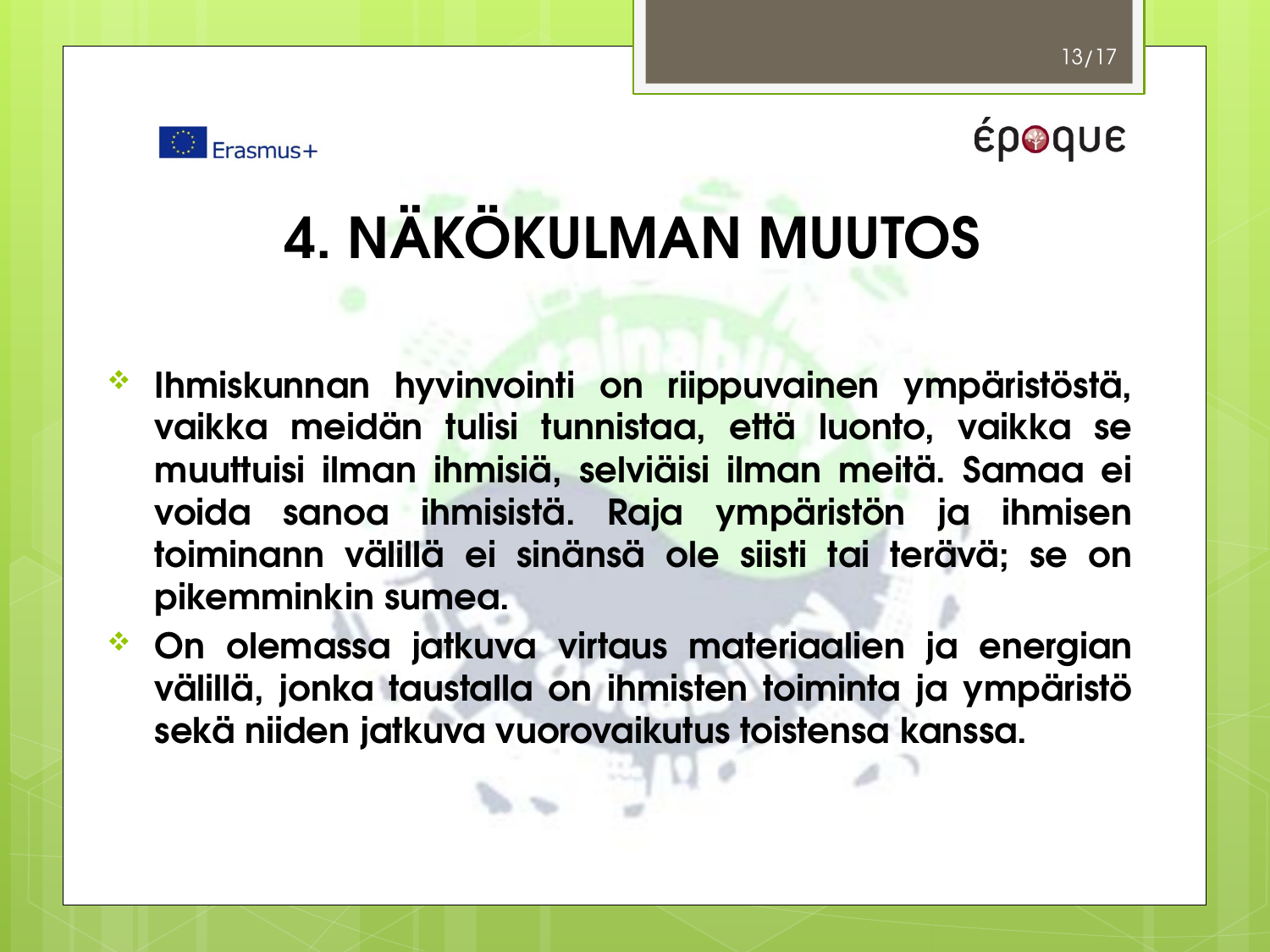

13/17
# 4. NÄKÖKULMAN MUUTOS
Ihmiskunnan hyvinvointi on riippuvainen ympäristöstä, vaikka meidän tulisi tunnistaa, että luonto, vaikka se muuttuisi ilman ihmisiä, selviäisi ilman meitä. Samaa ei voida sanoa ihmisistä. Raja ympäristön ja ihmisen toiminann välillä ei sinänsä ole siisti tai terävä; se on pikemminkin sumea.
On olemassa jatkuva virtaus materiaalien ja energian välillä, jonka taustalla on ihmisten toiminta ja ympäristö sekä niiden jatkuva vuorovaikutus toistensa kanssa.